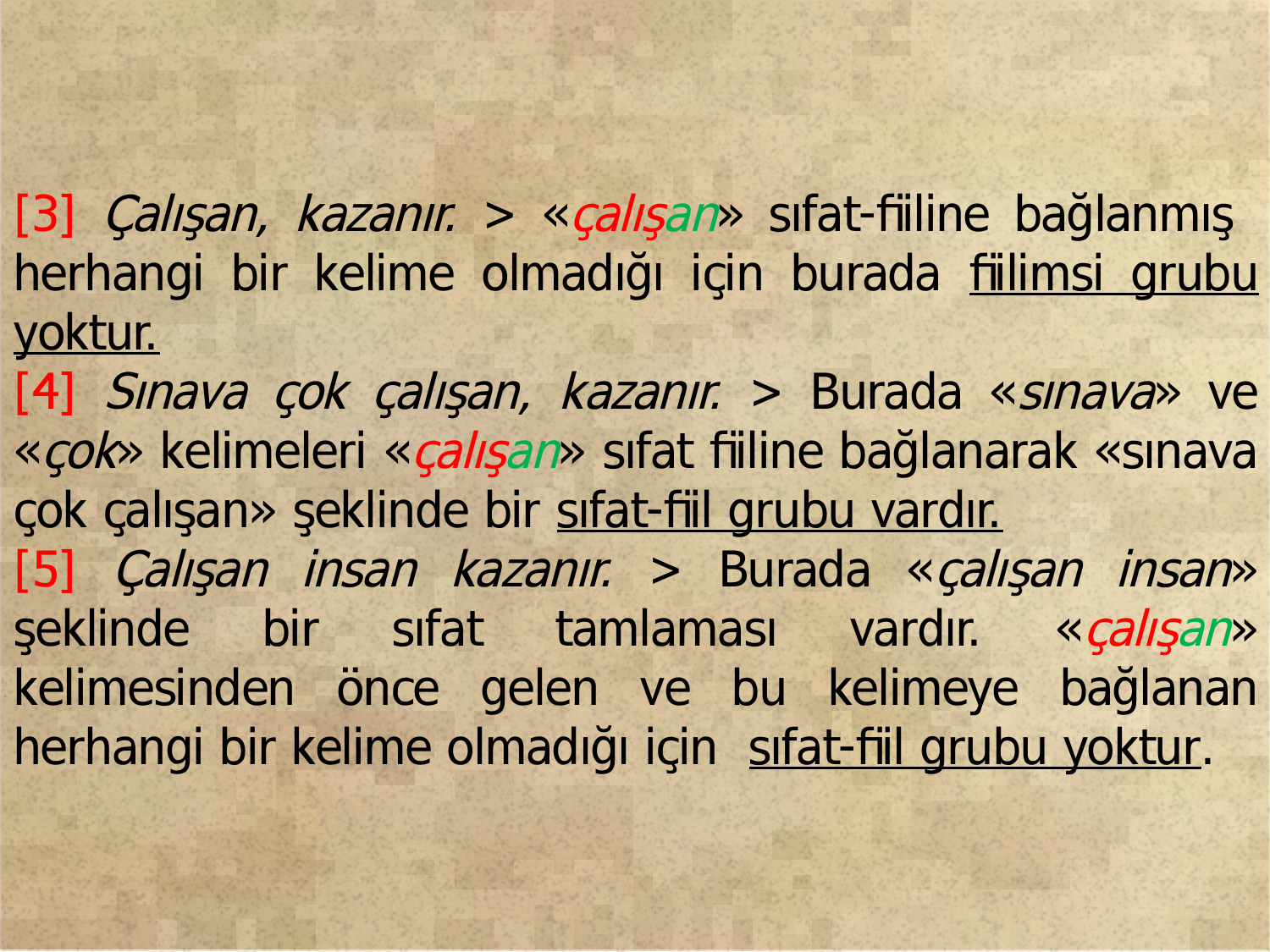

[3] Çalışan, kazanır. > «çalışan» sıfat-fiiline bağlanmış  herhangi bir kelime olmadığı için burada fiilimsi grubu yoktur.
[4] Sınava çok çalışan, kazanır. > Burada «sınava» ve «çok» kelimeleri «çalışan» sıfat fiiline bağlanarak «sınava çok çalışan» şeklinde bir sıfat-fiil grubu vardır.
[5] Çalışan insan kazanır. > Burada «çalışan insan» şeklinde bir sıfat tamlaması vardır. «çalışan» kelimesinden önce gelen ve bu kelimeye bağlanan herhangi bir kelime olmadığı için  sıfat-fiil grubu yoktur.